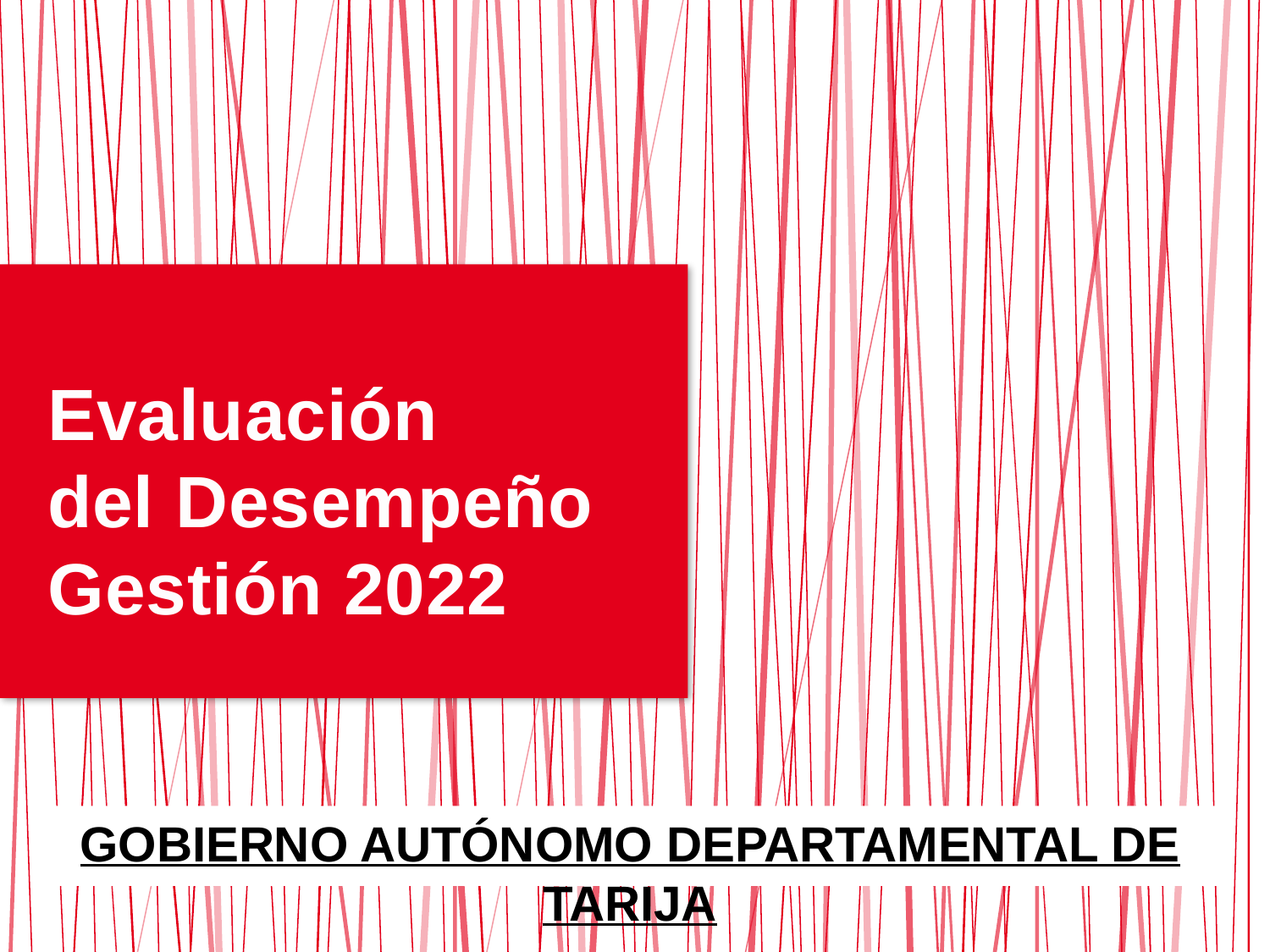

# Evaluación del Desempeño Gestión 2022
GOBIERNO AUTÓNOMO DEPARTAMENTAL DE TARIJA